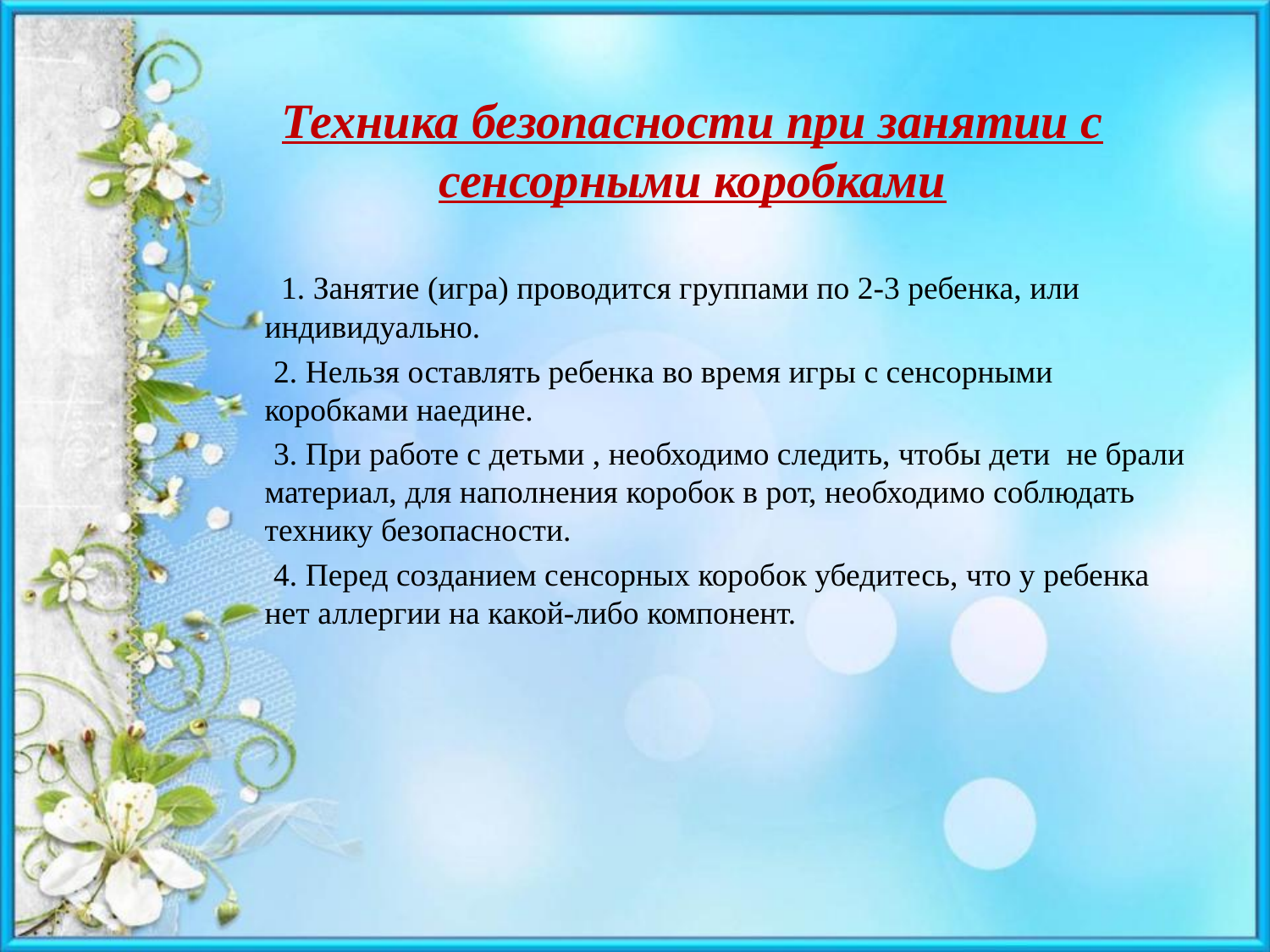

# Техника безопасности при занятии с сенсорными коробками
         1. Занятие (игра) проводится группами по 2-3 ребенка, или индивидуально.
         2. Нельзя оставлять ребенка во время игры с сенсорными коробками наедине.
         3. При работе с детьми , необходимо следить, чтобы дети  не брали  материал, для наполнения коробок в рот, необходимо соблюдать технику безопасности.
         4. Перед созданием сенсорных коробок убедитесь, что у ребенка нет аллергии на какой-либо компонент.